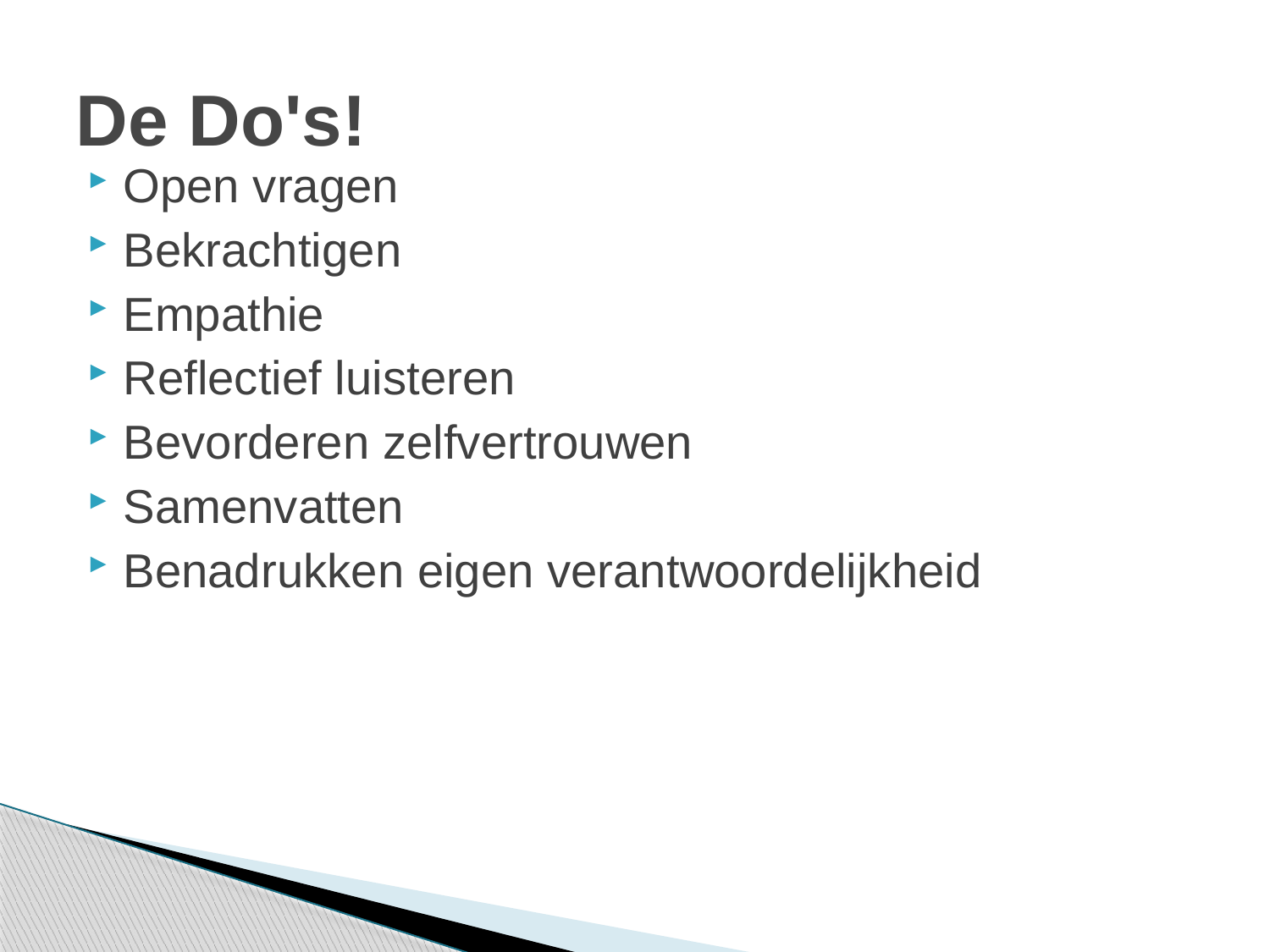

# De Do's!
Open vragen
Bekrachtigen
Empathie
Reflectief luisteren
Bevorderen zelfvertrouwen
Samenvatten
Benadrukken eigen verantwoordelijkheid